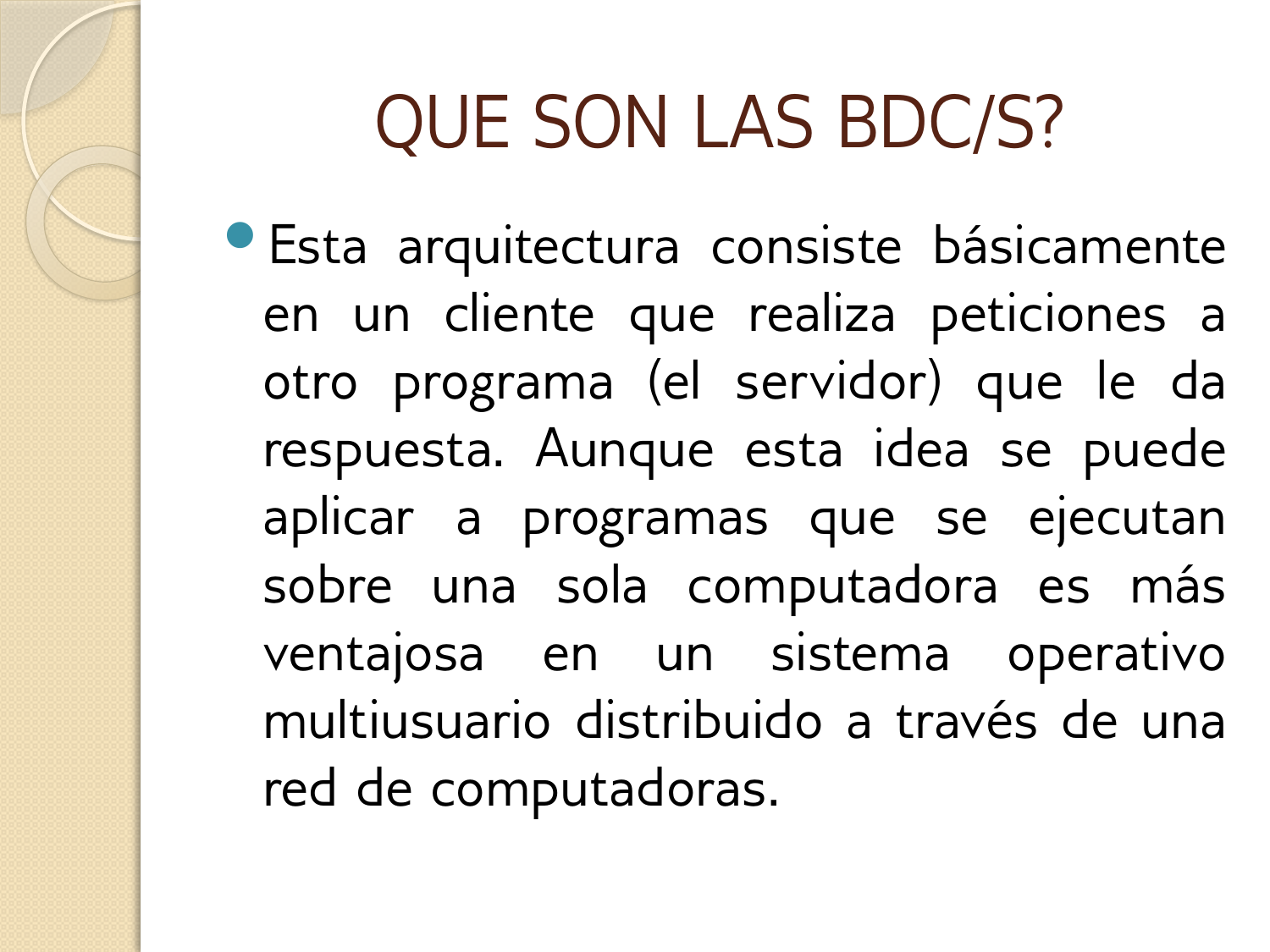

# QUE SON LAS BDC/S?
Esta arquitectura consiste básicamente en un cliente que realiza peticiones a otro programa (el servidor) que le da respuesta. Aunque esta idea se puede aplicar a programas que se ejecutan sobre una sola computadora es más ventajosa en un sistema operativo multiusuario distribuido a través de una red de computadoras.